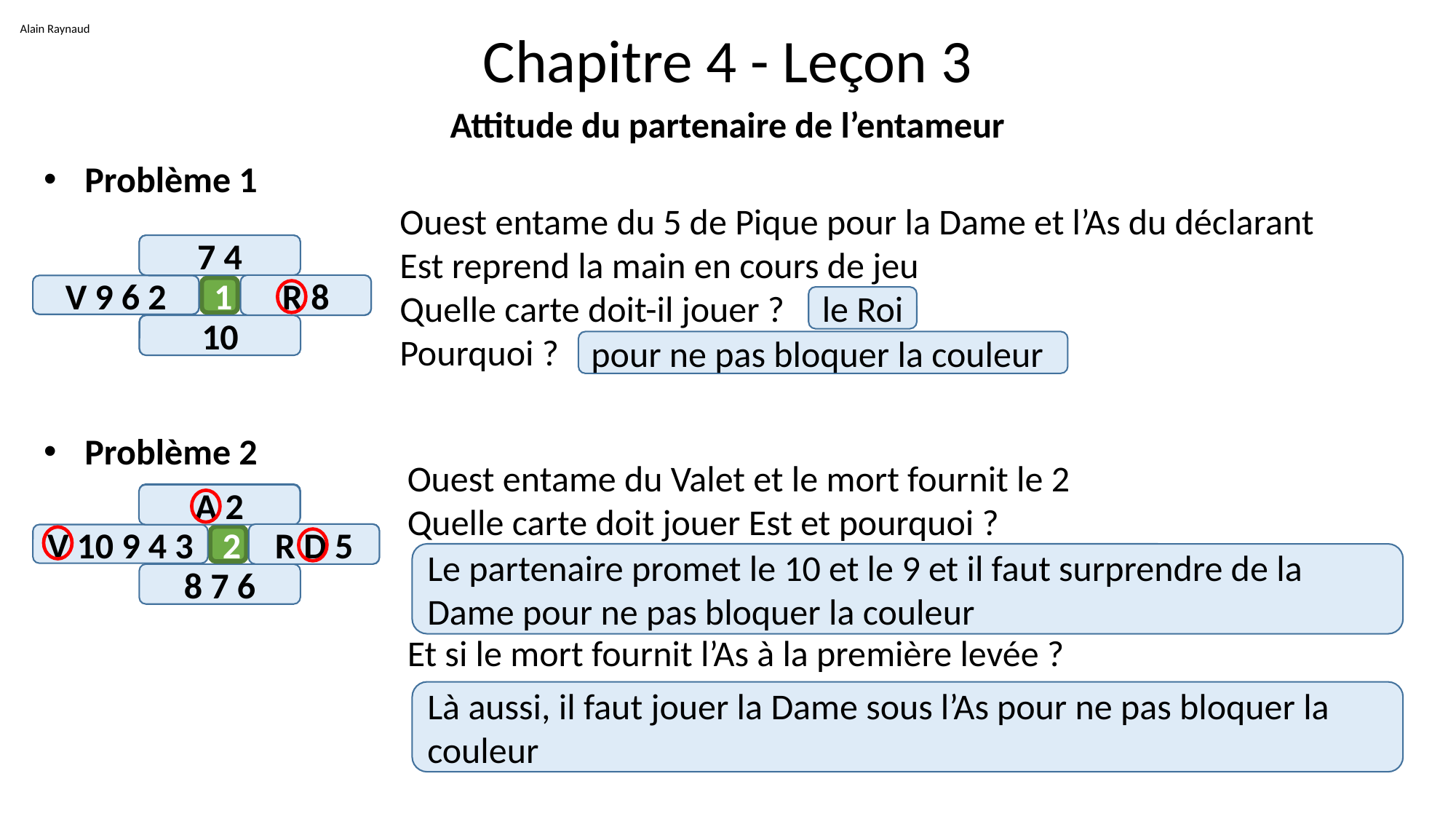

Alain Raynaud
# Chapitre 4 - Leçon 3
Attitude du partenaire de l’entameur
Problème 1

Problème 2
Ouest entame du 5 de Pique pour la Dame et l’As du déclarant
Est reprend la main en cours de jeu
Quelle carte doit-il jouer ?
Pourquoi ?
7 4 3
R D 8
V 9 6 5 2
1
A 10
7 4

R 8
V 9 6 2

le Roi
10

pour ne pas bloquer la couleur
Ouest entame du Valet et le mort fournit le 2
Quelle carte doit jouer Est et pourquoi ?

Et si le mort fournit l’As à la première levée ?

A 2
R D 5
V 10 9 4 3
2
8 7 6
A 2

R D 5

Le partenaire promet le 10 et le 9 et il faut surprendre de la Dame pour ne pas bloquer la couleur
Là aussi, il faut jouer la Dame sous l’As pour ne pas bloquer la couleur